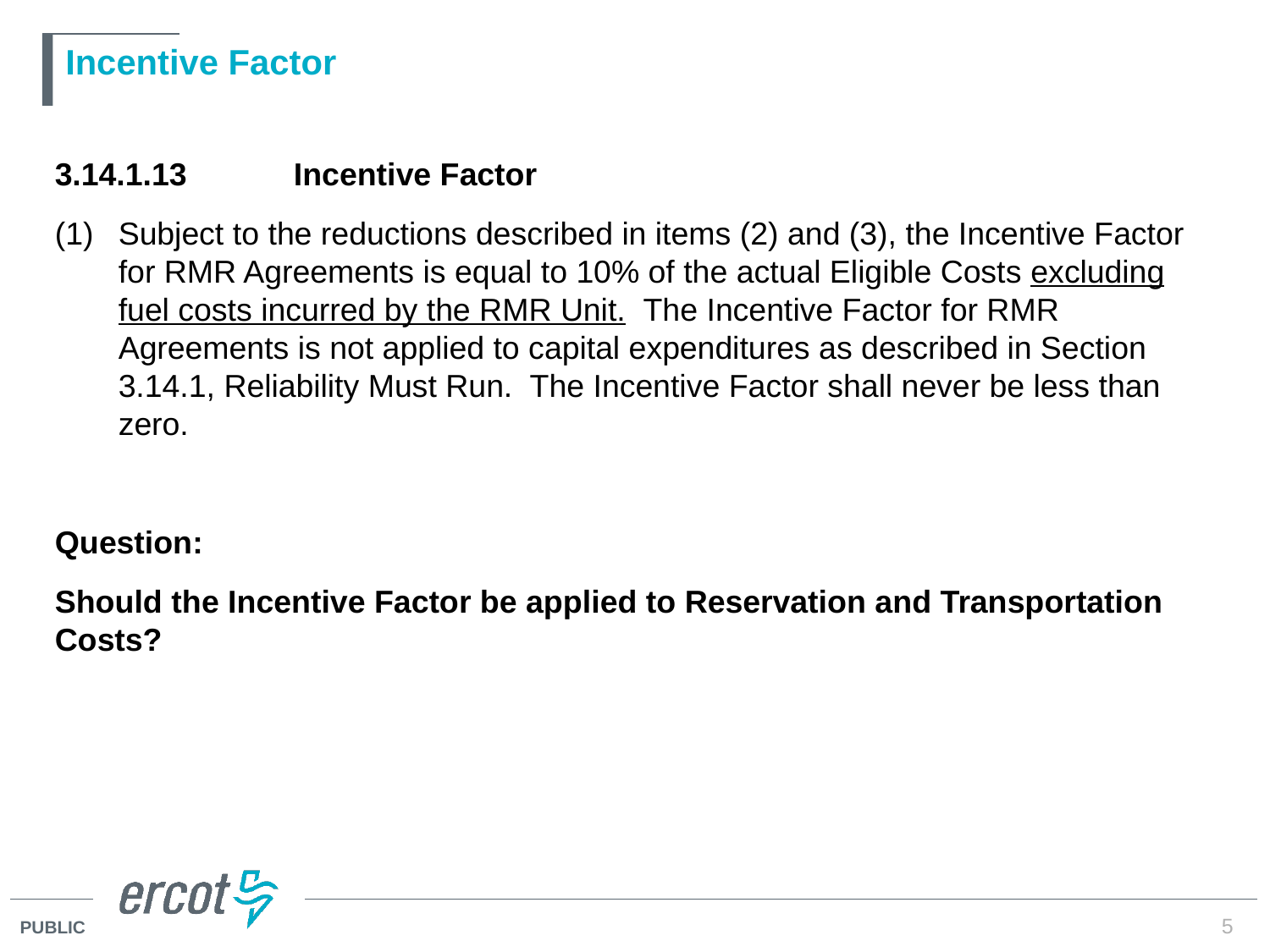

# Incentive Factor
3.14.1.13	Incentive Factor
Subject to the reductions described in items (2) and (3), the Incentive Factor for RMR Agreements is equal to 10% of the actual Eligible Costs excluding fuel costs incurred by the RMR Unit.  The Incentive Factor for RMR Agreements is not applied to capital expenditures as described in Section 3.14.1, Reliability Must Run.  The Incentive Factor shall never be less than zero.

Question:
Should the Incentive Factor be applied to Reservation and Transportation Costs?
5